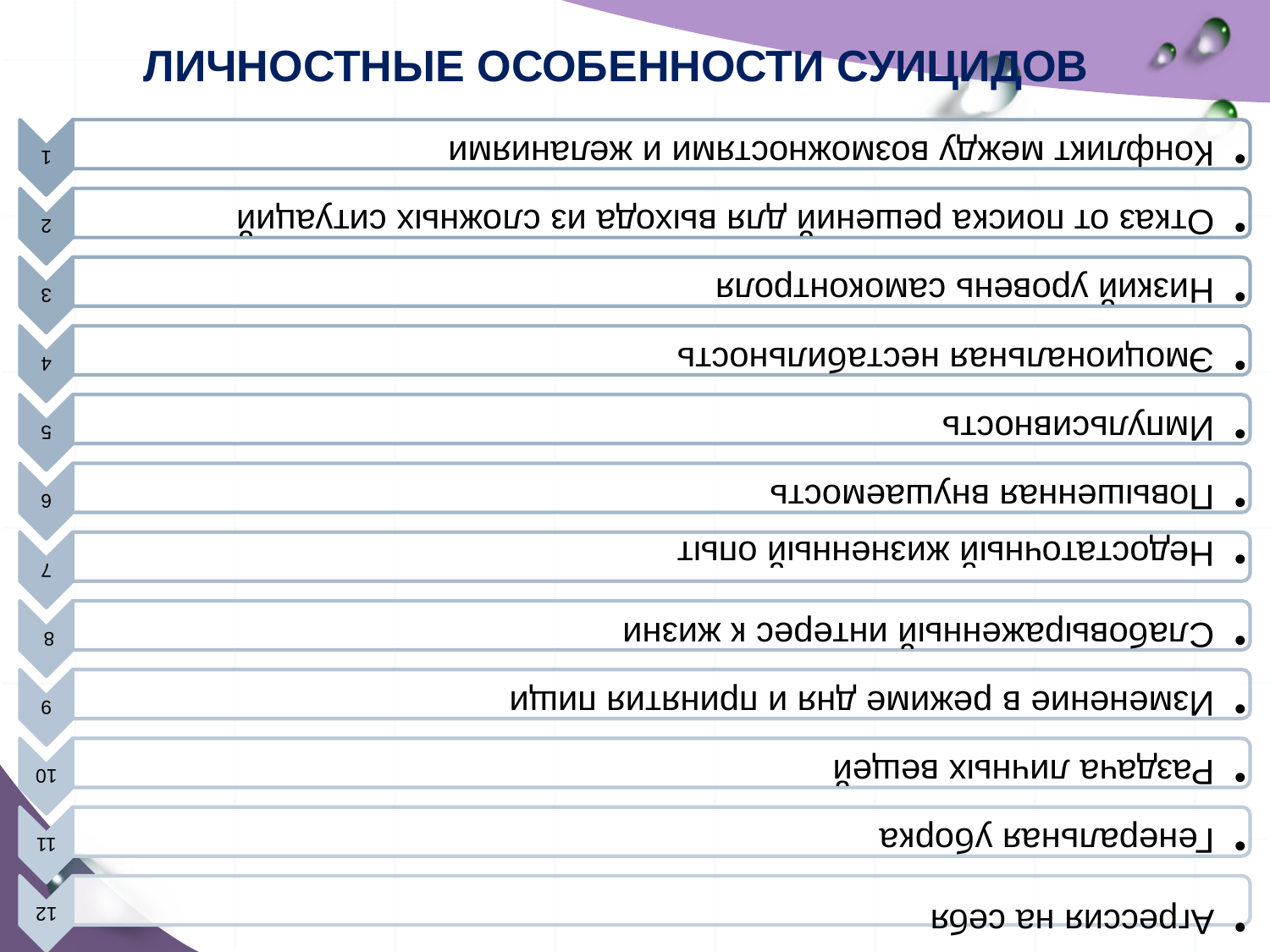

Личностные особенности суицидов

1
Конфликт между возможностями и желаниями
2
Отказ от поиска решений для выхода из сложных ситуаций
3
Низкий уровень самоконтроля
4
Эмоциональная нестабильность
5
Импульсивность
6
Повышенная внушаемость
7

Недостаточный жизненный опыт
8
Слабовыраженный интерес к жизни
9
Изменение в режиме дня и принятия пищи
10
Раздача личных вещей
11
Генеральная уборка
12
Агрессия на себя